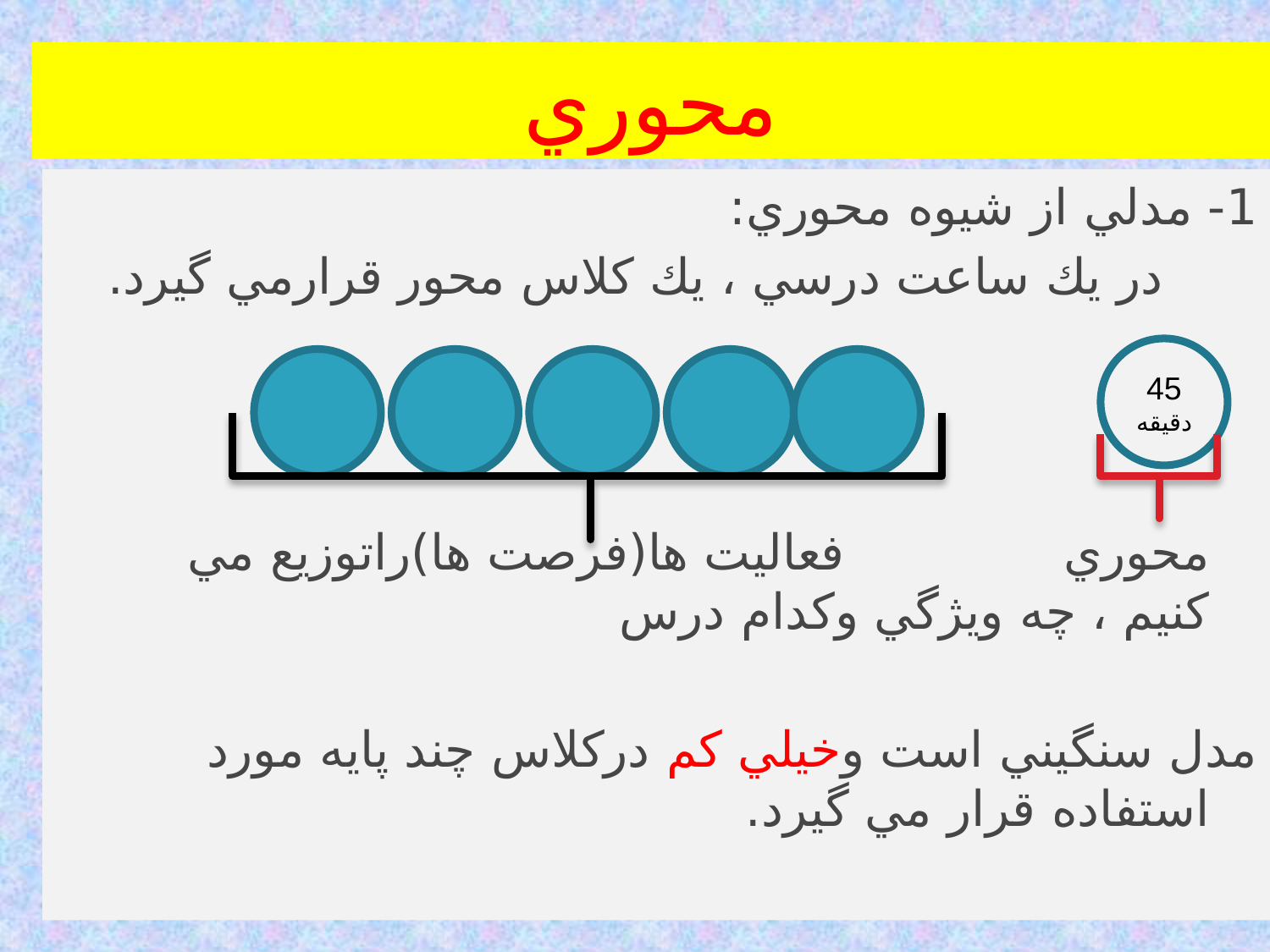

# محوري

1- مدلي از شيوه محوري:
      در يك ساعت درسي ، يك كلاس محور قرارمي گيرد.

   محوري              فعاليت ها(فرصت ها)راتوزيع مي كنيم ، چه ويژگي وكدام درس

مدل سنگيني است وخيلي كم دركلاس چند پايه مورد استفاده قرار مي گيرد.

45
دقيقه